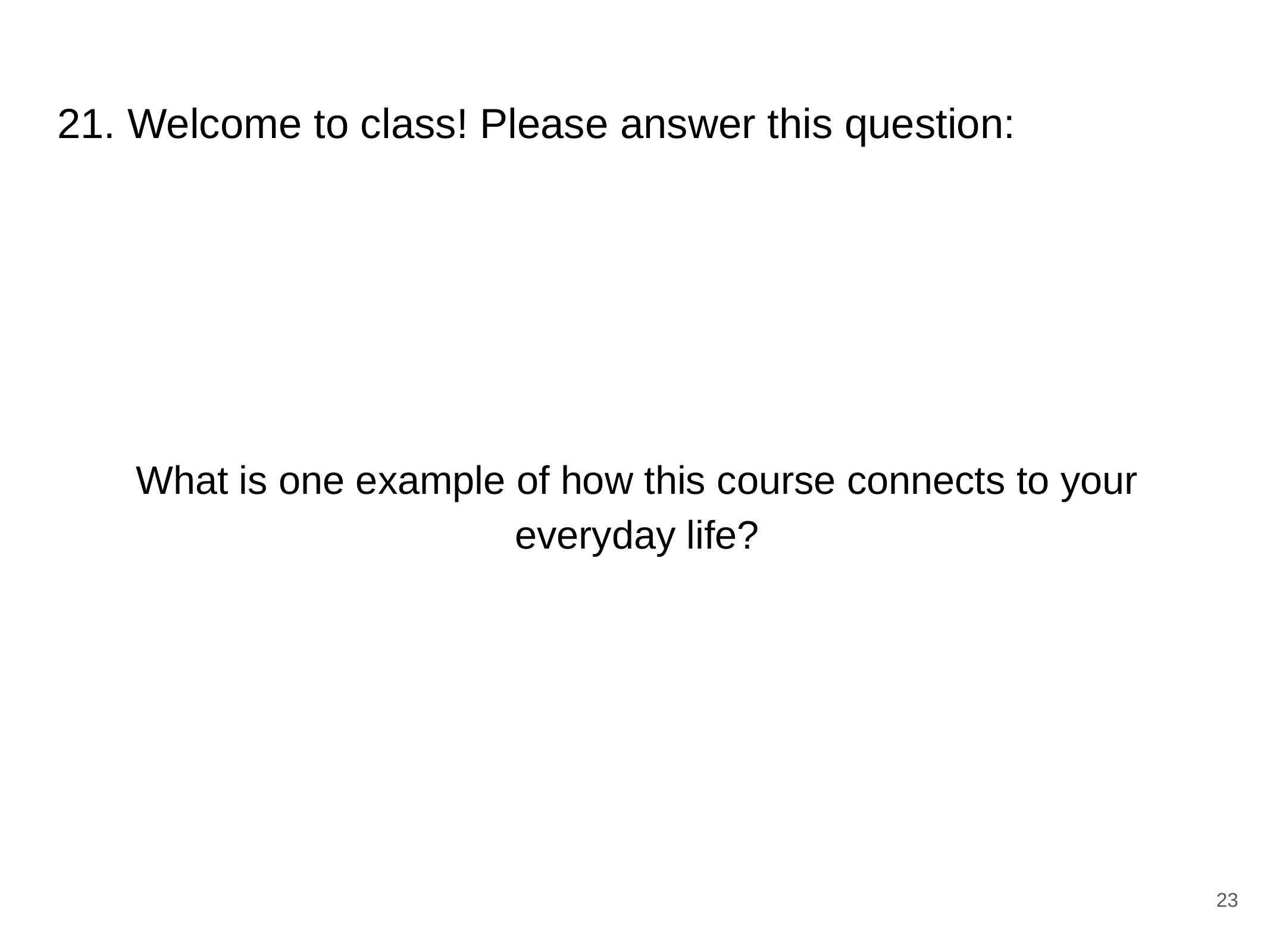

# 21. Welcome to class! Please answer this question:
What is one example of how this course connects to your everyday life?

23